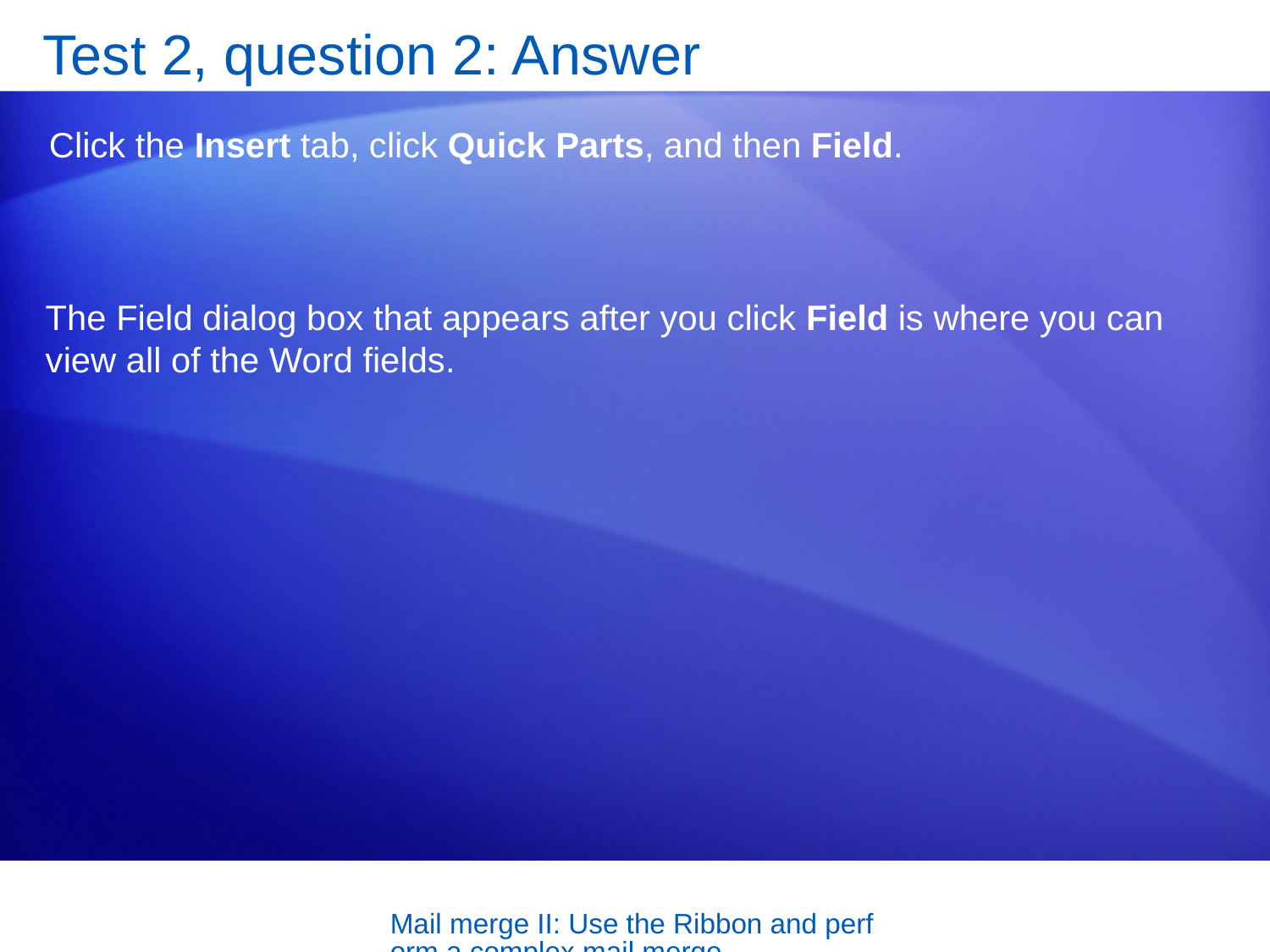

# Test 2, question 2: Answer
Click the Insert tab, click Quick Parts, and then Field.
The Field dialog box that appears after you click Field is where you can view all of the Word fields.
Mail merge II: Use the Ribbon and perform a complex mail merge